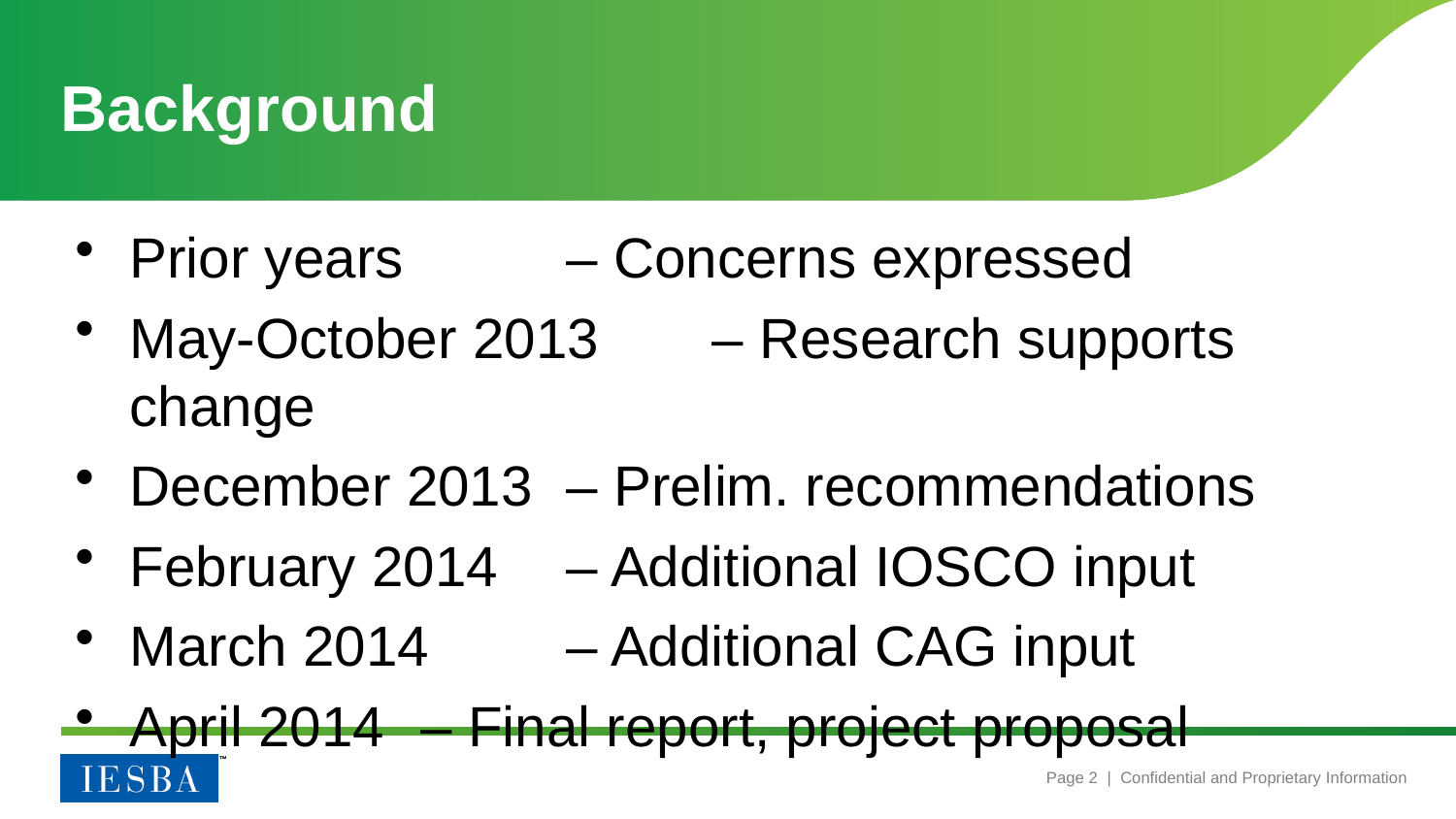

# Background
Prior years 		– Concerns expressed
May-October 2013	– Research supports change
December 2013	– Prelim. recommendations
February 2014	– Additional IOSCO input
March 2014	– Additional CAG input
April 2014	– Final report, project proposal